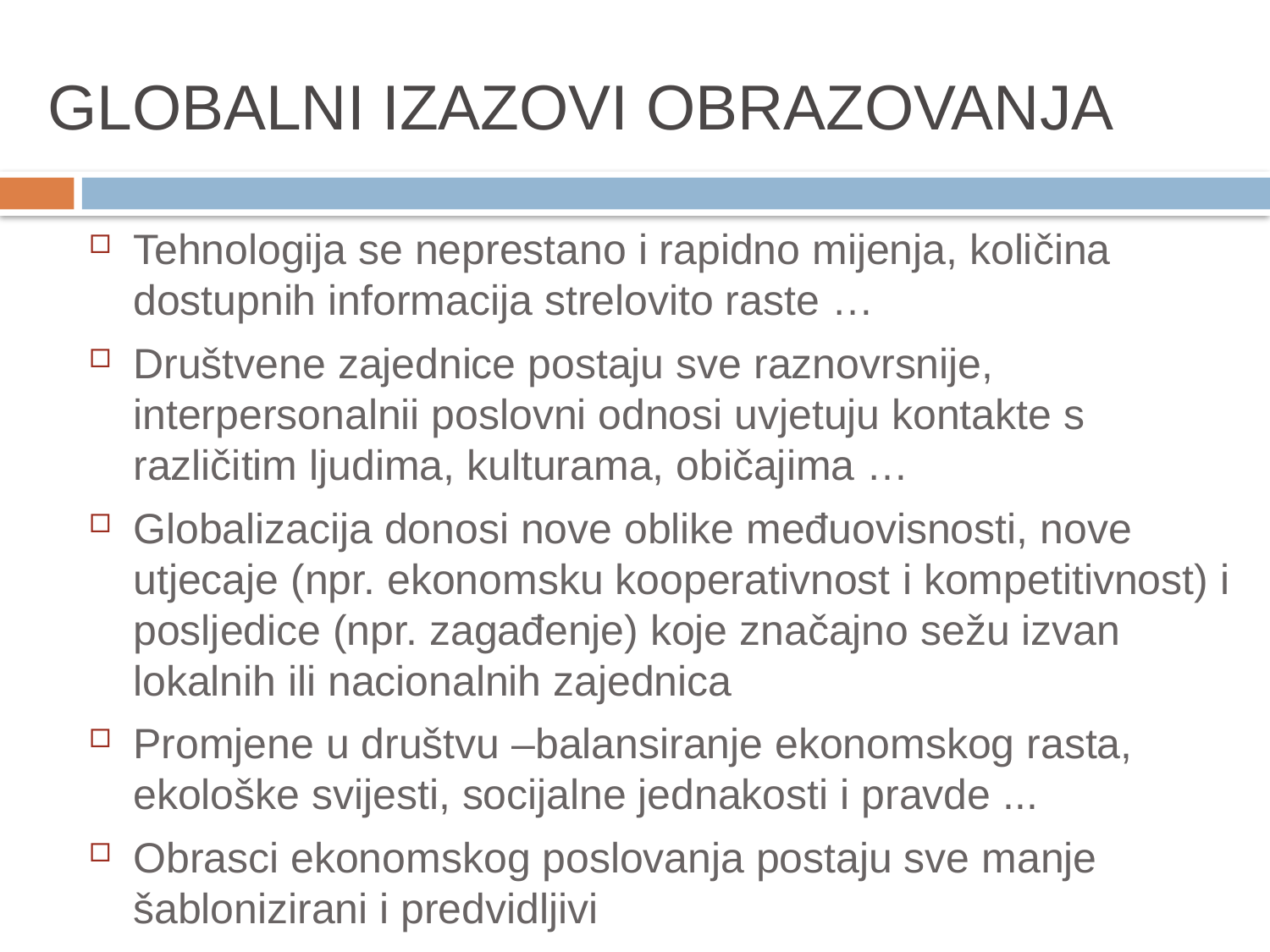

GLOBALNI IZAZOVI OBRAZOVANJA
Tehnologija se neprestano i rapidno mijenja, količina dostupnih informacija strelovito raste …
Društvene zajednice postaju sve raznovrsnije, interpersonalnii poslovni odnosi uvjetuju kontakte s različitim ljudima, kulturama, običajima …
Globalizacija donosi nove oblike međuovisnosti, nove utjecaje (npr. ekonomsku kooperativnost i kompetitivnost) i posljedice (npr. zagađenje) koje značajno sežu izvan lokalnih ili nacionalnih zajednica
Promjene u društvu –balansiranje ekonomskog rasta, ekološke svijesti, socijalne jednakosti i pravde ...
Obrasci ekonomskog poslovanja postaju sve manje šablonizirani i predvidljivi